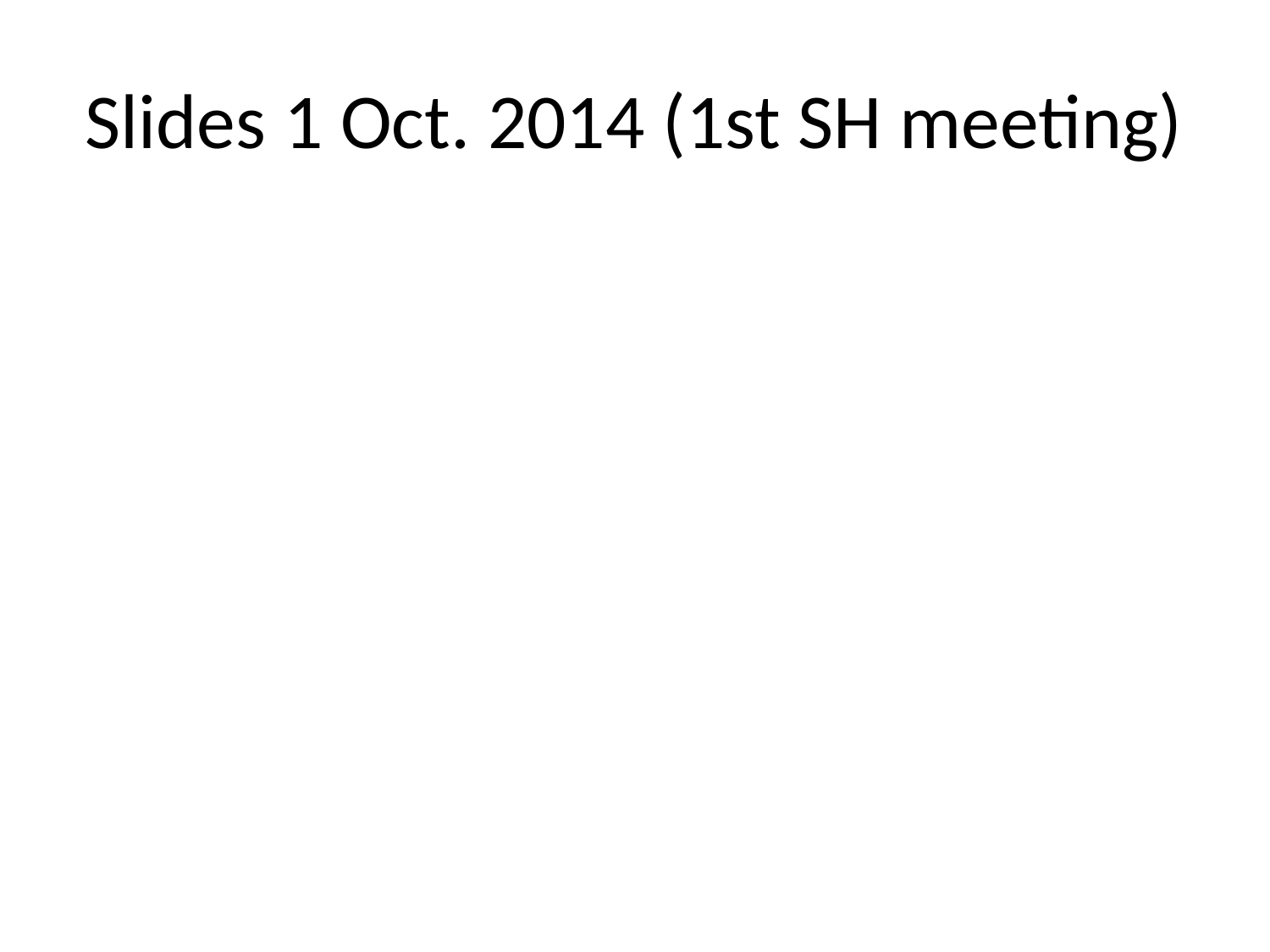

# Slides 1 Oct. 2014 (1st SH meeting)